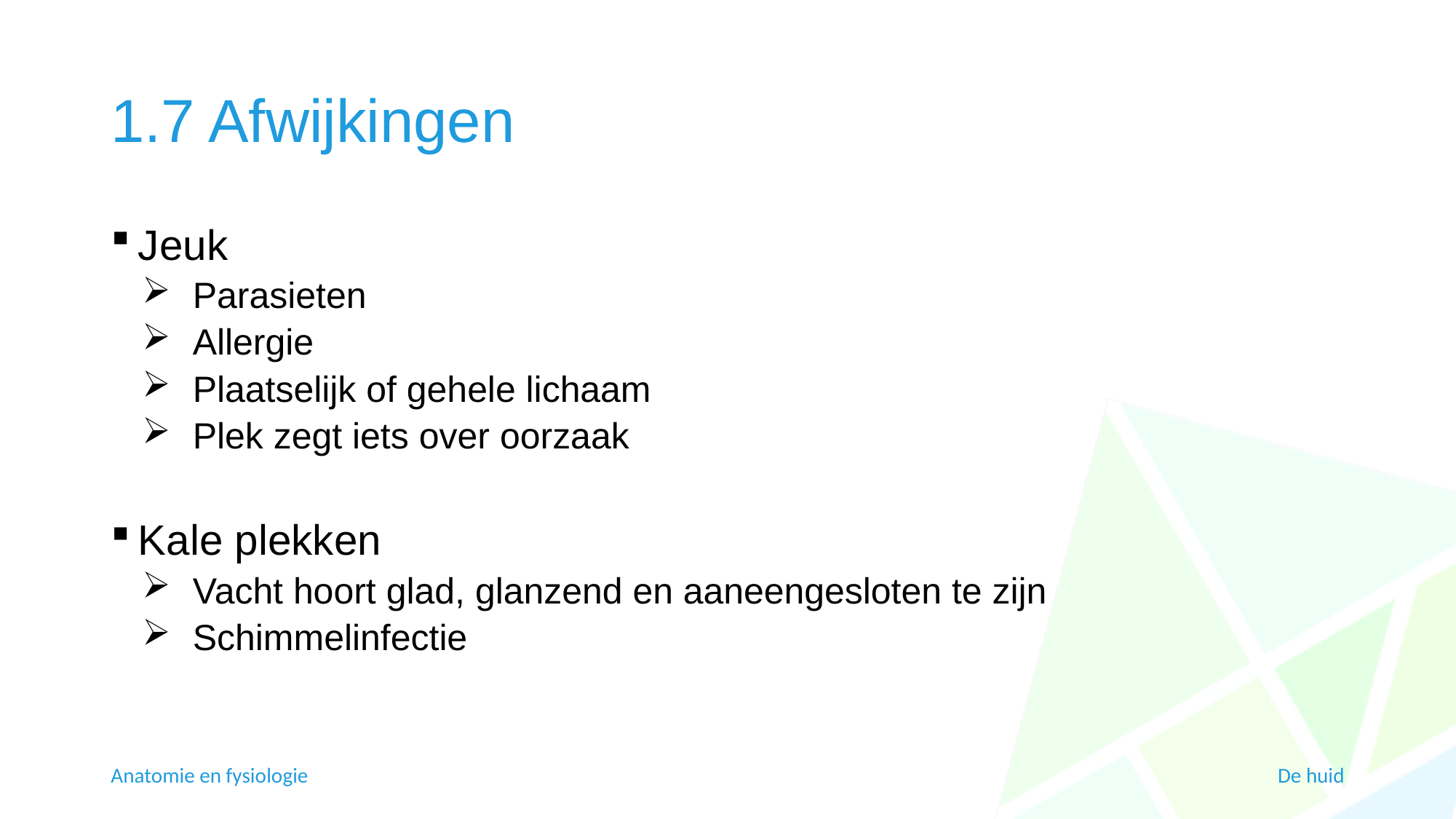

# 1.7 Afwijkingen
Jeuk
Parasieten
Allergie
Plaatselijk of gehele lichaam
Plek zegt iets over oorzaak

Kale plekken
Vacht hoort glad, glanzend en aaneengesloten te zijn
Schimmelinfectie

Anatomie en fysiologie
De huid